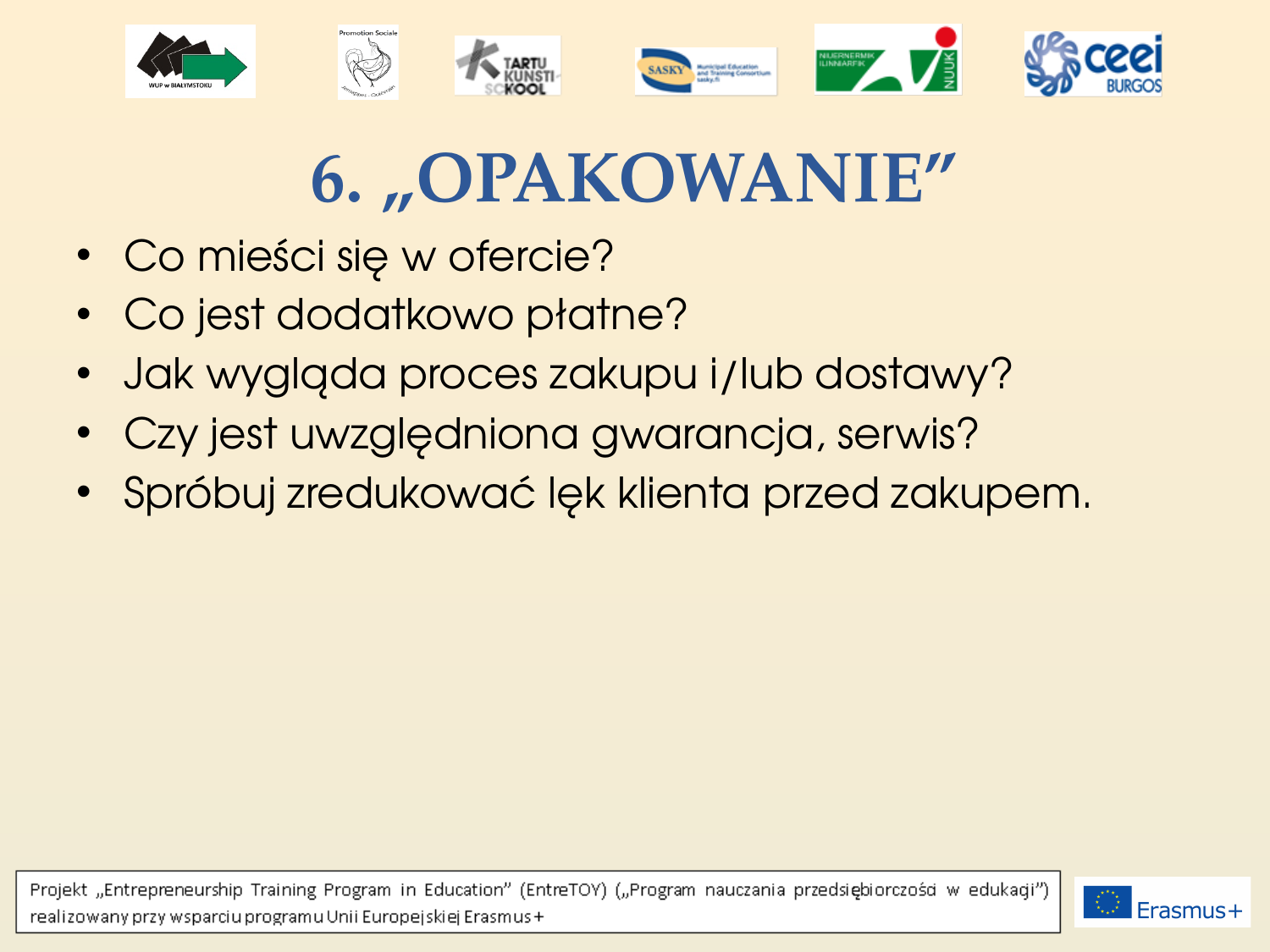

# 6. „OPAKOWANIE”
Co mieści się w ofercie?
Co jest dodatkowo płatne?
Jak wygląda proces zakupu i/lub dostawy?
Czy jest uwzględniona gwarancja, serwis?
Spróbuj zredukować lęk klienta przed zakupem.